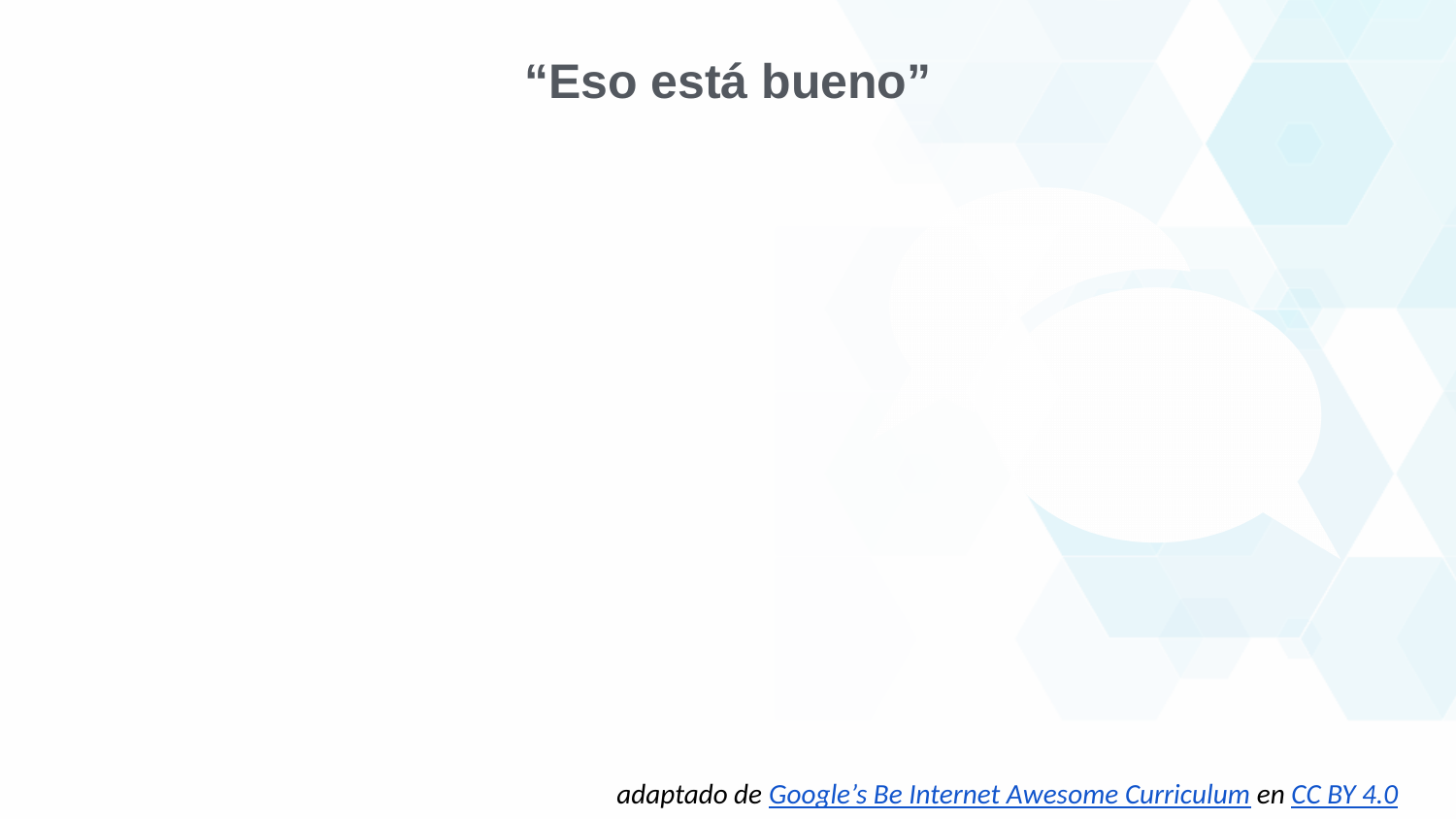

“Eso está bueno”

adaptado de Google’s Be Internet Awesome Curriculum en CC BY 4.0